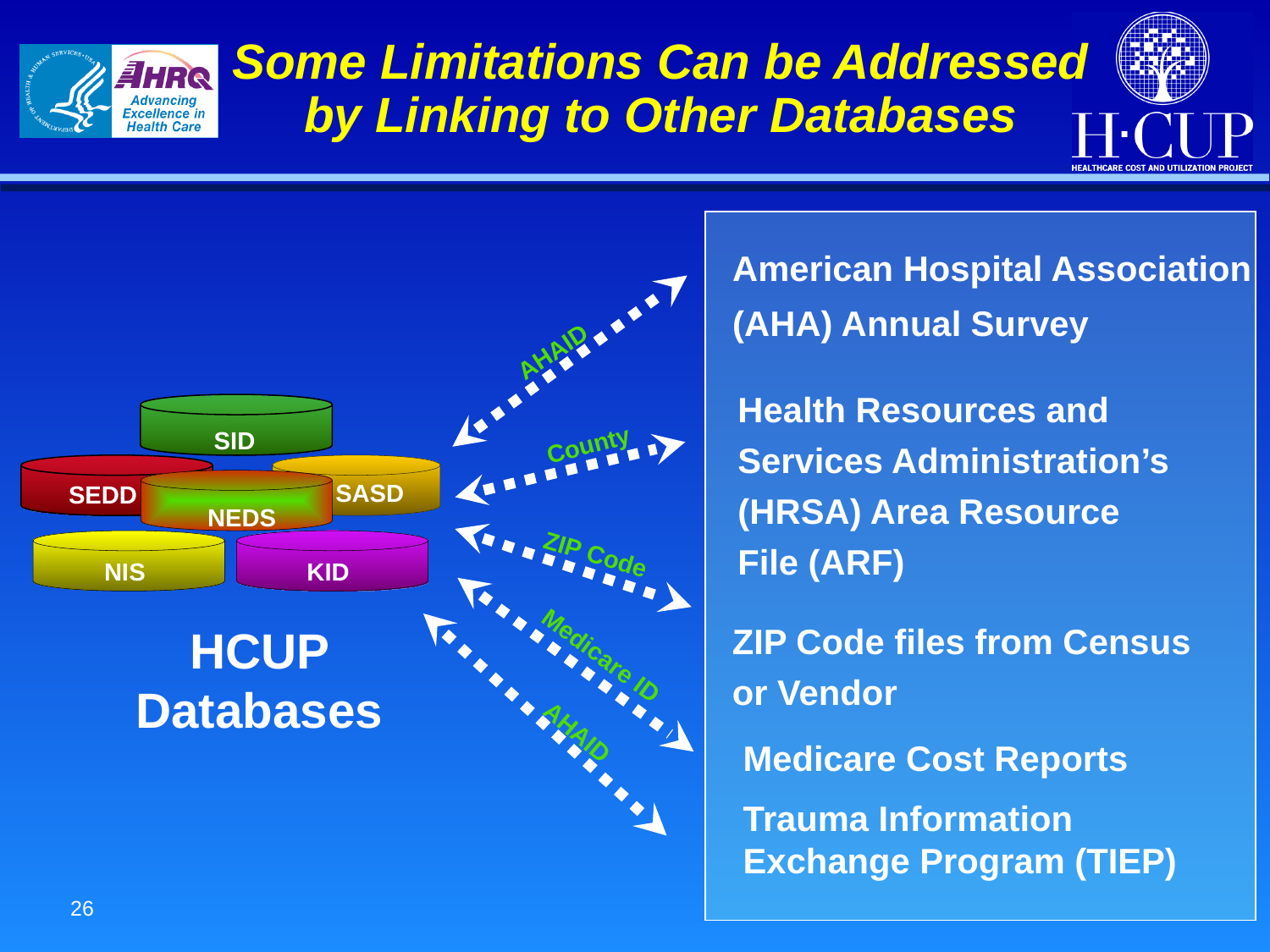

# Some Limitations Can be Addressed by Linking to Other Databases

American Hospital Association
(AHA) Annual Survey

AHAID
Health Resources and Services Administration’s (HRSA) Area Resource File (ARF)

SID

SEDD

NIS
KID

SASD

NEDS

County

ZIP Code

ZIP Code files from Census or Vendor
HCUP Databases

Medicare ID
AHAID
Medicare Cost Reports
Trauma Information Exchange Program (TIEP)

26